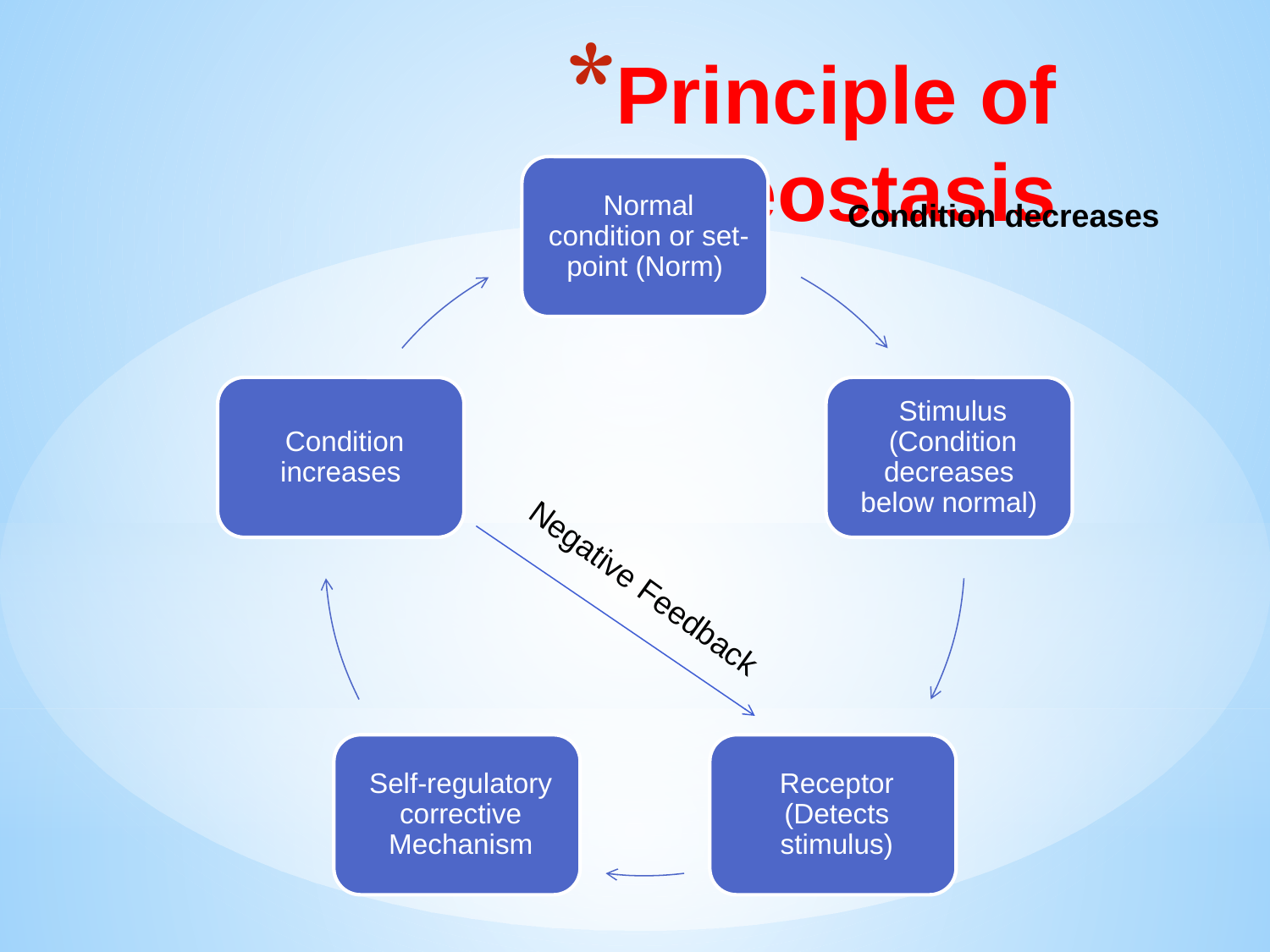

# Principle of homeostasis
Normal condition or set-point (Norm)
Stimulus (Condition decreases  below normal)
Receptor (Detects stimulus)
Self-regulatory corrective Mechanism
Condition increases
Condition decreases
Negative Feedback